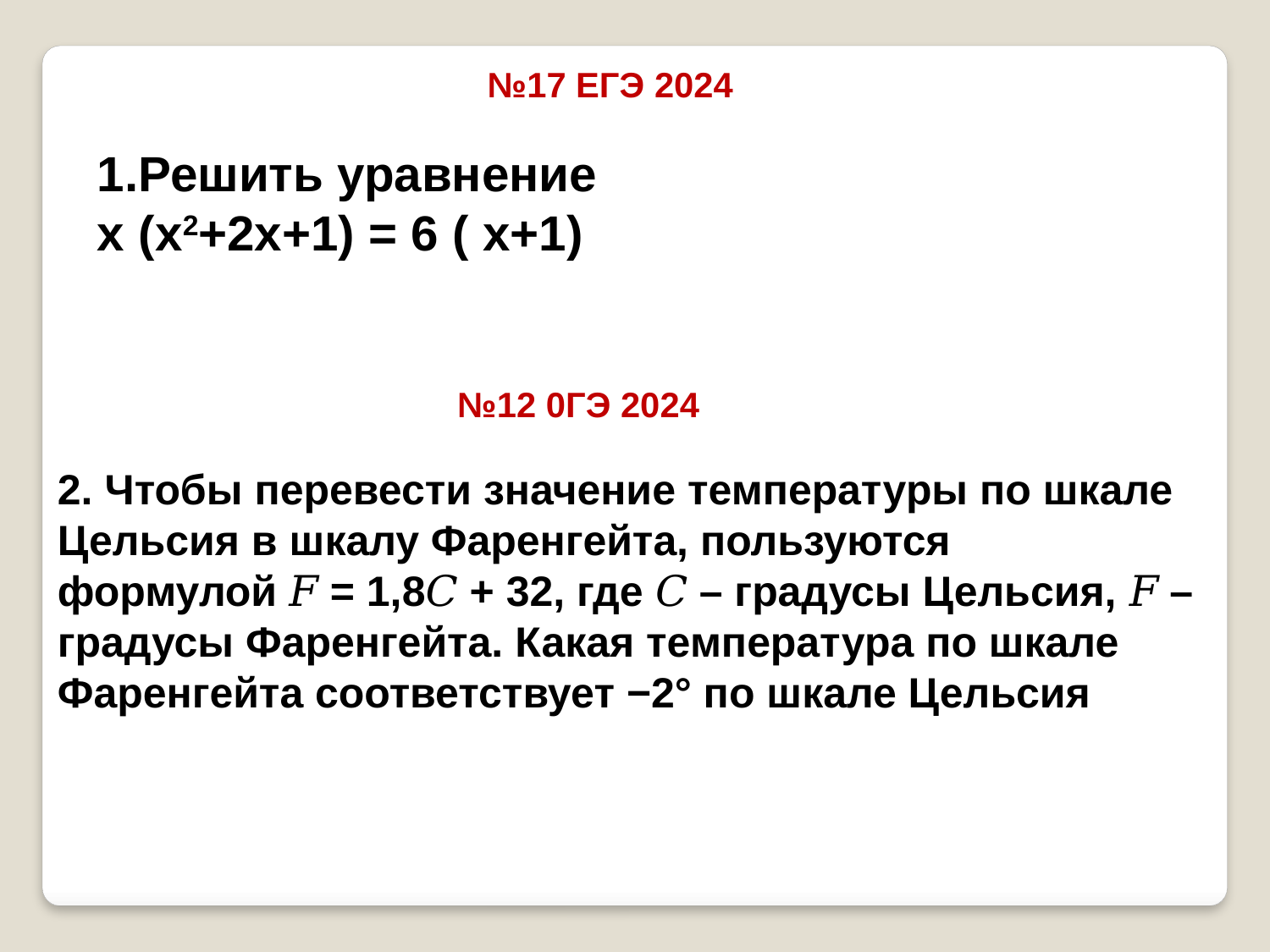

№17 ЕГЭ 2024
1.Решить уравнение
х (х2+2х+1) = 6 ( х+1)
№12 0ГЭ 2024
2. Чтобы перевести значение температуры по шкале Цельсия в шкалу Фаренгейта, пользуются формулой 𝐹 = 1,8𝐶 + 32, где 𝐶 – градусы Цельсия, 𝐹 – градусы Фаренгейта. Какая температура по шкале Фаренгейта соответствует −2° по шкале Цельсия